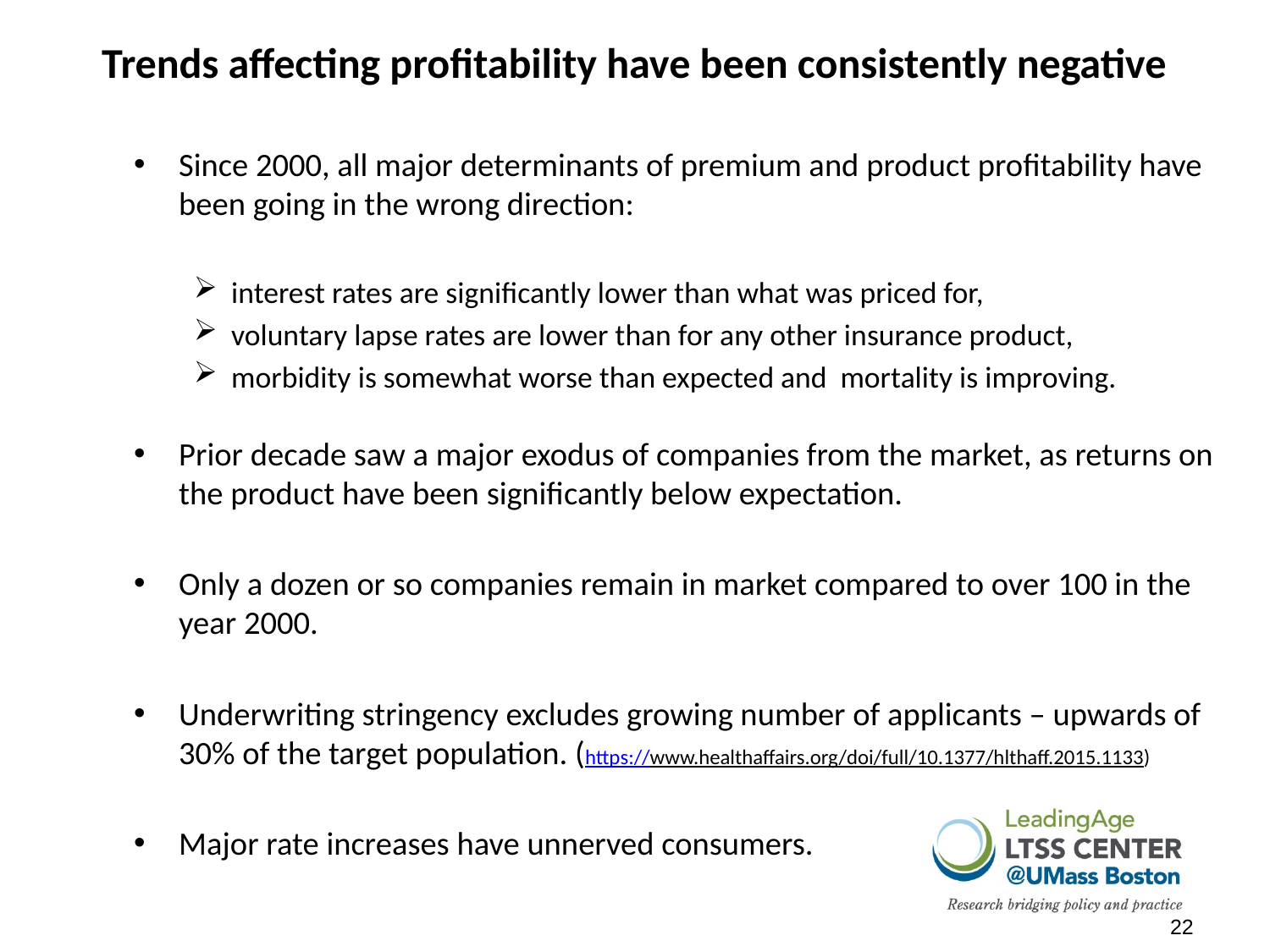

# Trends affecting profitability have been consistently negative
Since 2000, all major determinants of premium and product profitability have been going in the wrong direction:

interest rates are significantly lower than what was priced for,
voluntary lapse rates are lower than for any other insurance product,
morbidity is somewhat worse than expected and  mortality is improving.

Prior decade saw a major exodus of companies from the market, as returns on the product have been significantly below expectation.

Only a dozen or so companies remain in market compared to over 100 in the year 2000.

Underwriting stringency excludes growing number of applicants – upwards of 30% of the target population. (https://www.healthaffairs.org/doi/full/10.1377/hlthaff.2015.1133)

Major rate increases have unnerved consumers.
22